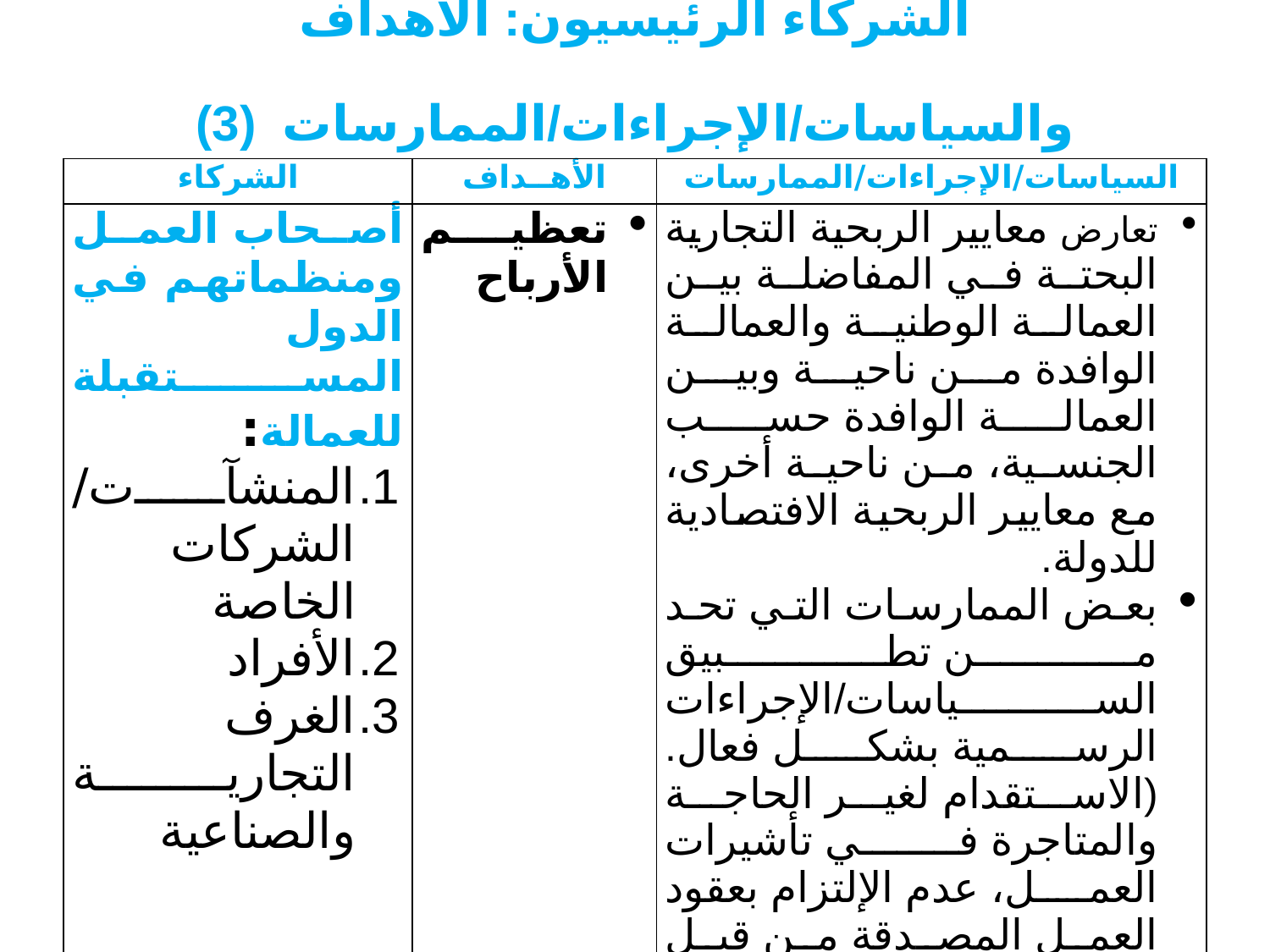

# الشركاء الرئيسيون: الأهداف والسياسات/الإجراءات/الممارسات (3)
| الشركاء | الأهــداف | السياسات/الإجراءات/الممارسات |
| --- | --- | --- |
| أصحاب العمل ومنظماتهم في الدول المستقبلة للعمالة: المنشآت/الشركات الخاصة الأفراد الغرف التجارية والصناعية | تعظيم الأرباح | تعارض معايير الربحية التجارية البحتة في المفاضلة بين العمالة الوطنية والعمالة الوافدة من ناحية وبين العمالة الوافدة حسب الجنسية، من ناحية أخرى، مع معايير الربحية الافتصادية للدولة. بعض الممارسات التي تحد من تطبيق السياسات/الإجراءات الرسمية بشكل فعال. (الاستقدام لغير الحاجة والمتاجرة في تأشيرات العمل، عدم الإلتزام بعقود العمل المصدقة من قبل الأجهزة الرسمية، تأخير الرواتب) |